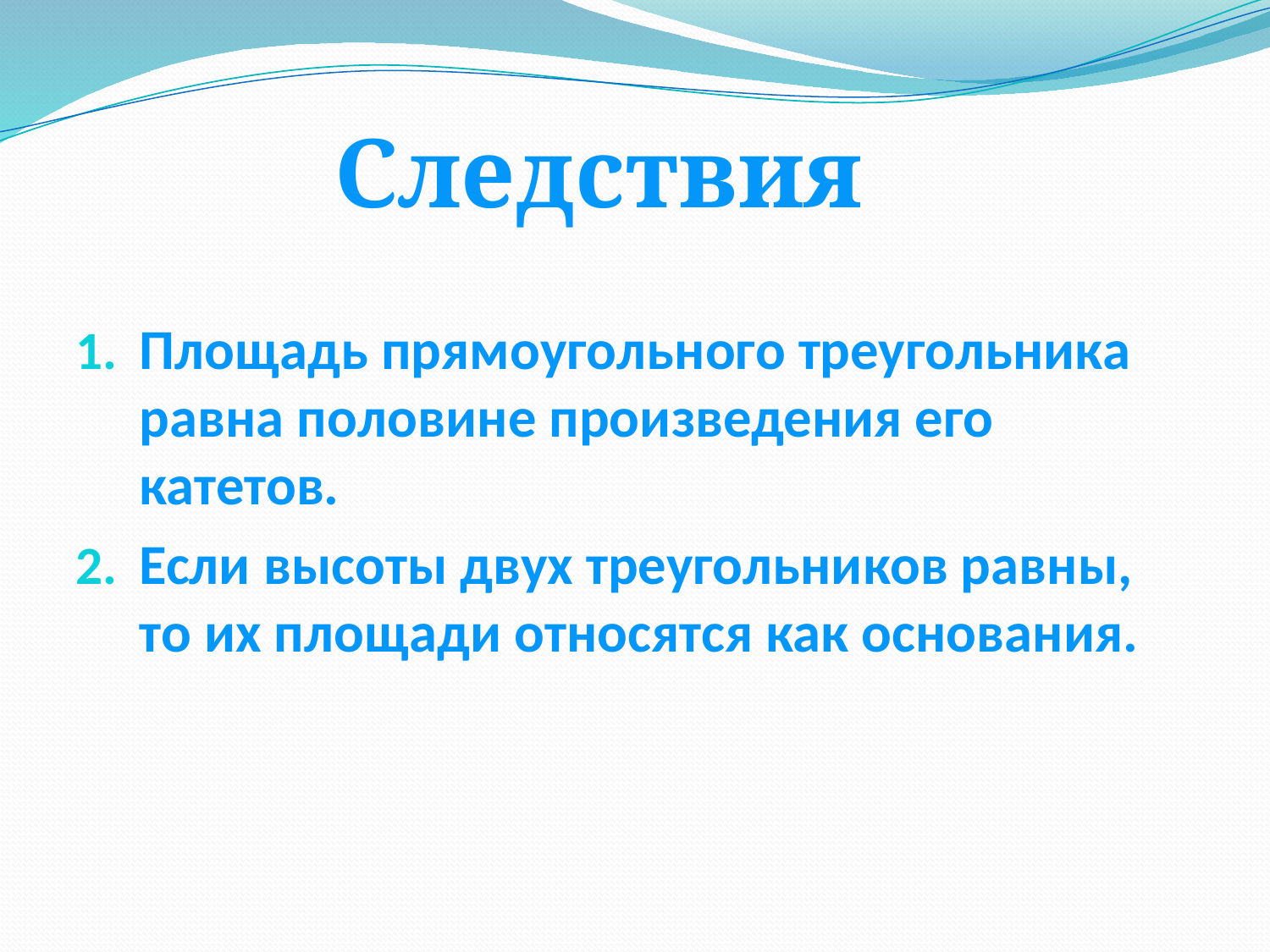

Следствия
Площадь прямоугольного треугольника равна половине произведения его катетов.
Если высоты двух треугольников равны, то их площади относятся как основания.